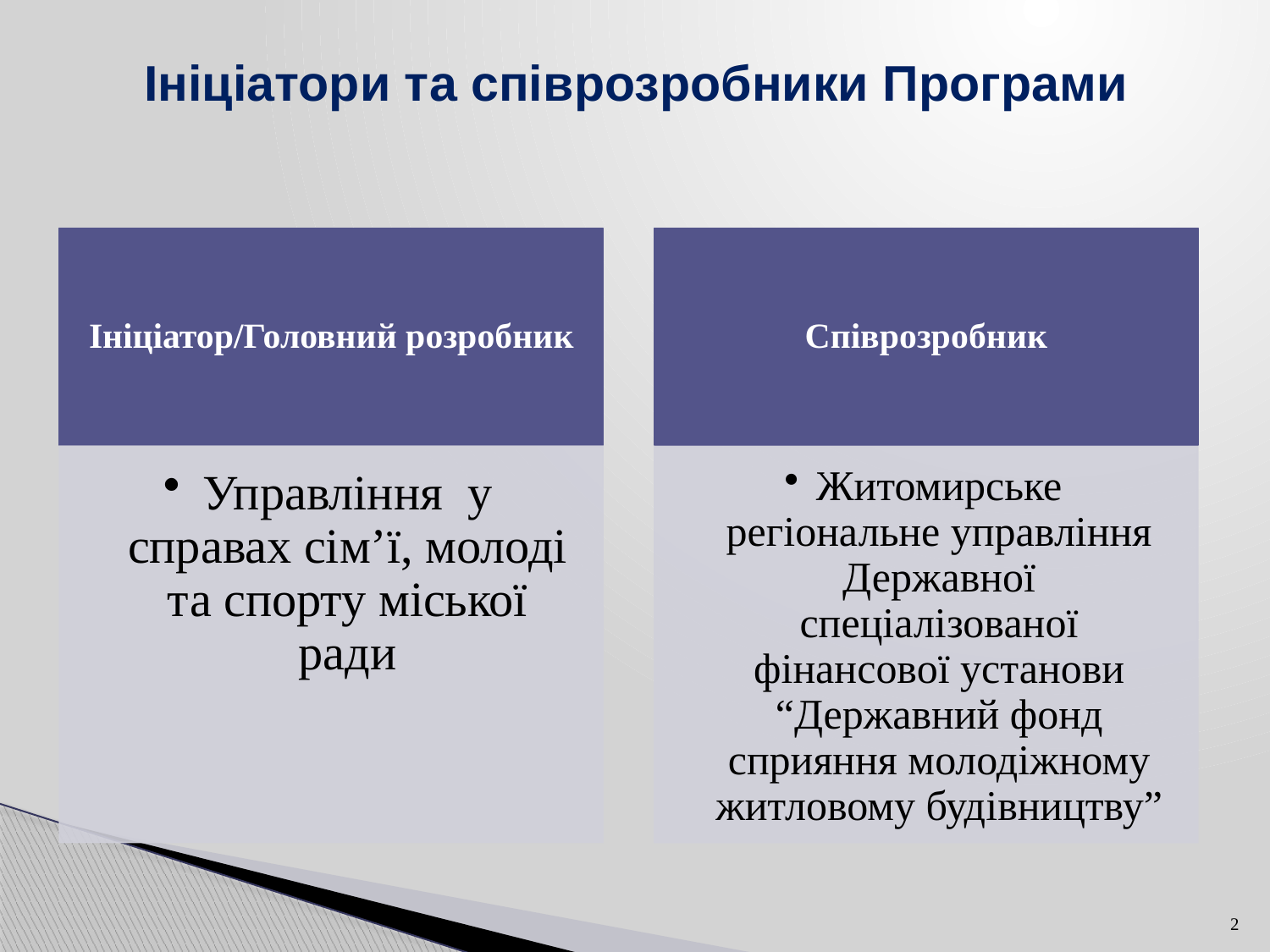

# Ініціатори та співрозробники Програми
Ініціатор/Головний розробник
Управління  у справах сім’ї, молоді та спорту міської ради

Співрозробник
Житомирське регіональне управління Державної спеціалізованої фінансової установи “Державний фонд сприяння молодіжному житловому будівництву”
2